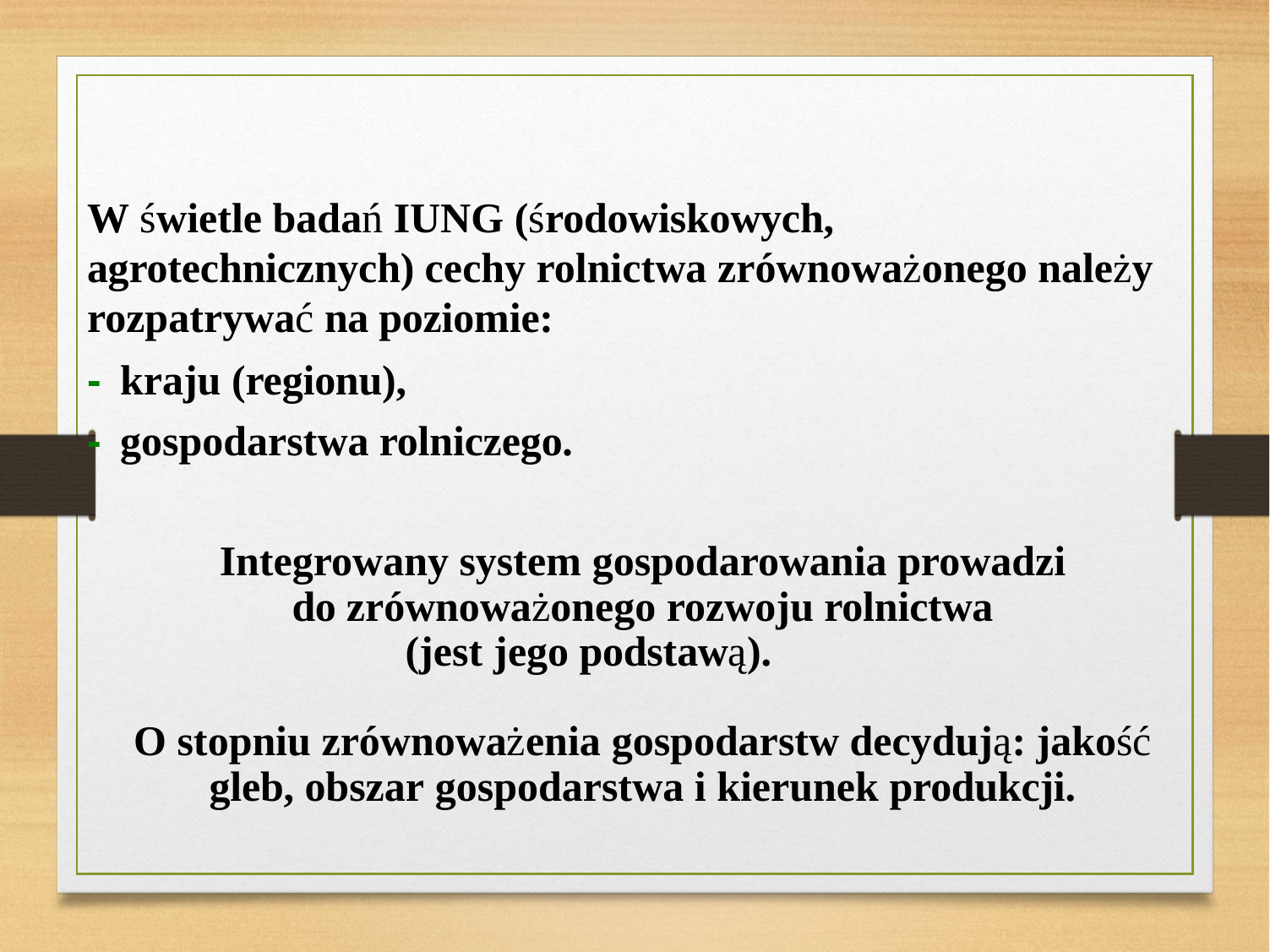

W świetle badań IUNG (środowiskowych, agrotechnicznych) cechy rolnictwa zrównoważonego należy rozpatrywać na poziomie:
- kraju (regionu),
- gospodarstwa rolniczego.

Integrowany system gospodarowania prowadzi do zrównoważonego rozwoju rolnictwa
(jest jego podstawą).
O stopniu zrównoważenia gospodarstw decydują: jakość gleb, obszar gospodarstwa i kierunek produkcji.